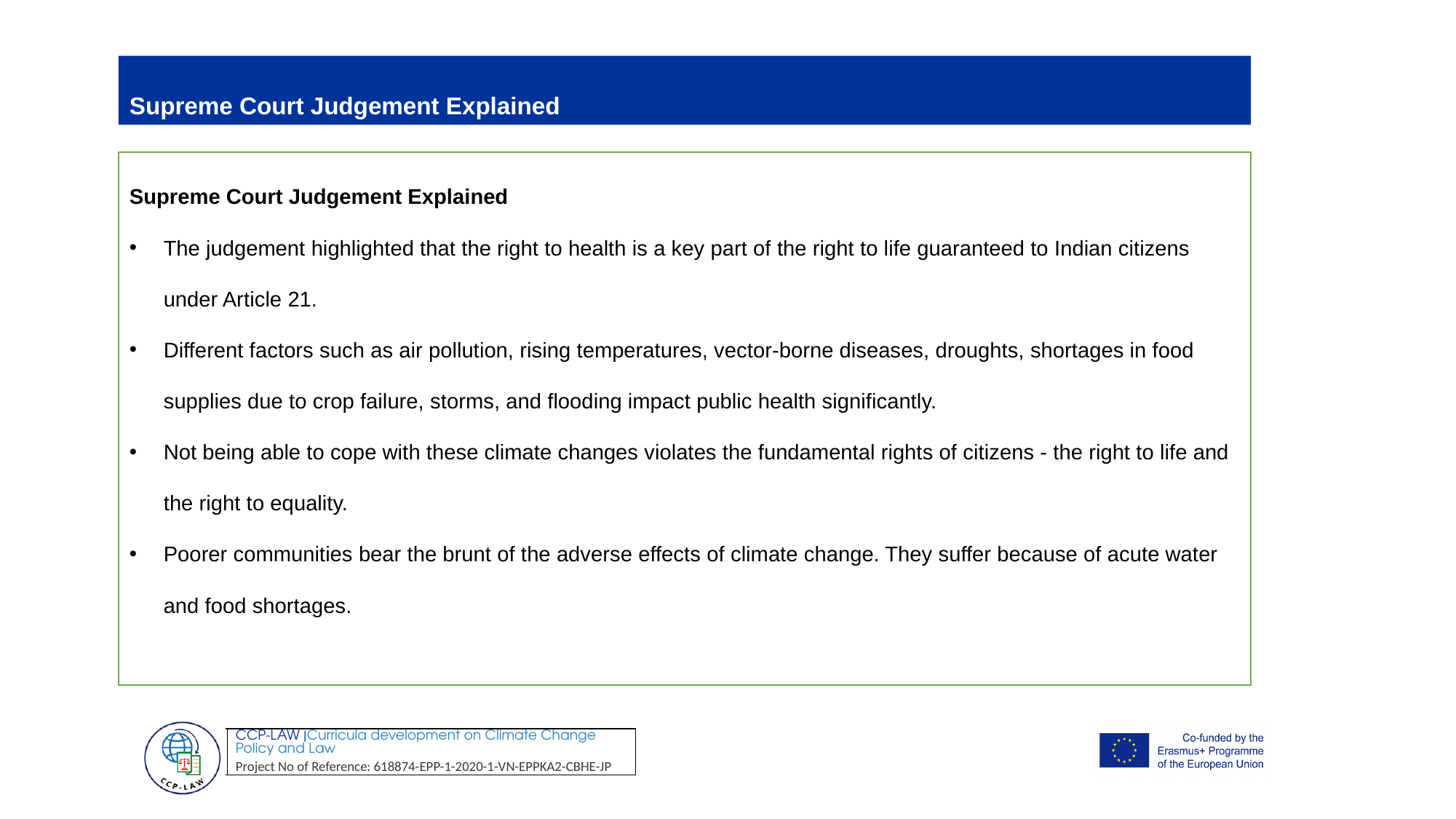

Supreme Court Judgement Explained
Supreme Court Judgement Explained
The judgement highlighted that the right to health is a key part of the right to life guaranteed to Indian citizens under Article 21.
Different factors such as air pollution, rising temperatures, vector-borne diseases, droughts, shortages in food supplies due to crop failure, storms, and flooding impact public health significantly.
Not being able to cope with these climate changes violates the fundamental rights of citizens - the right to life and the right to equality.
Poorer communities bear the brunt of the adverse effects of climate change. They suffer because of acute water and food shortages.